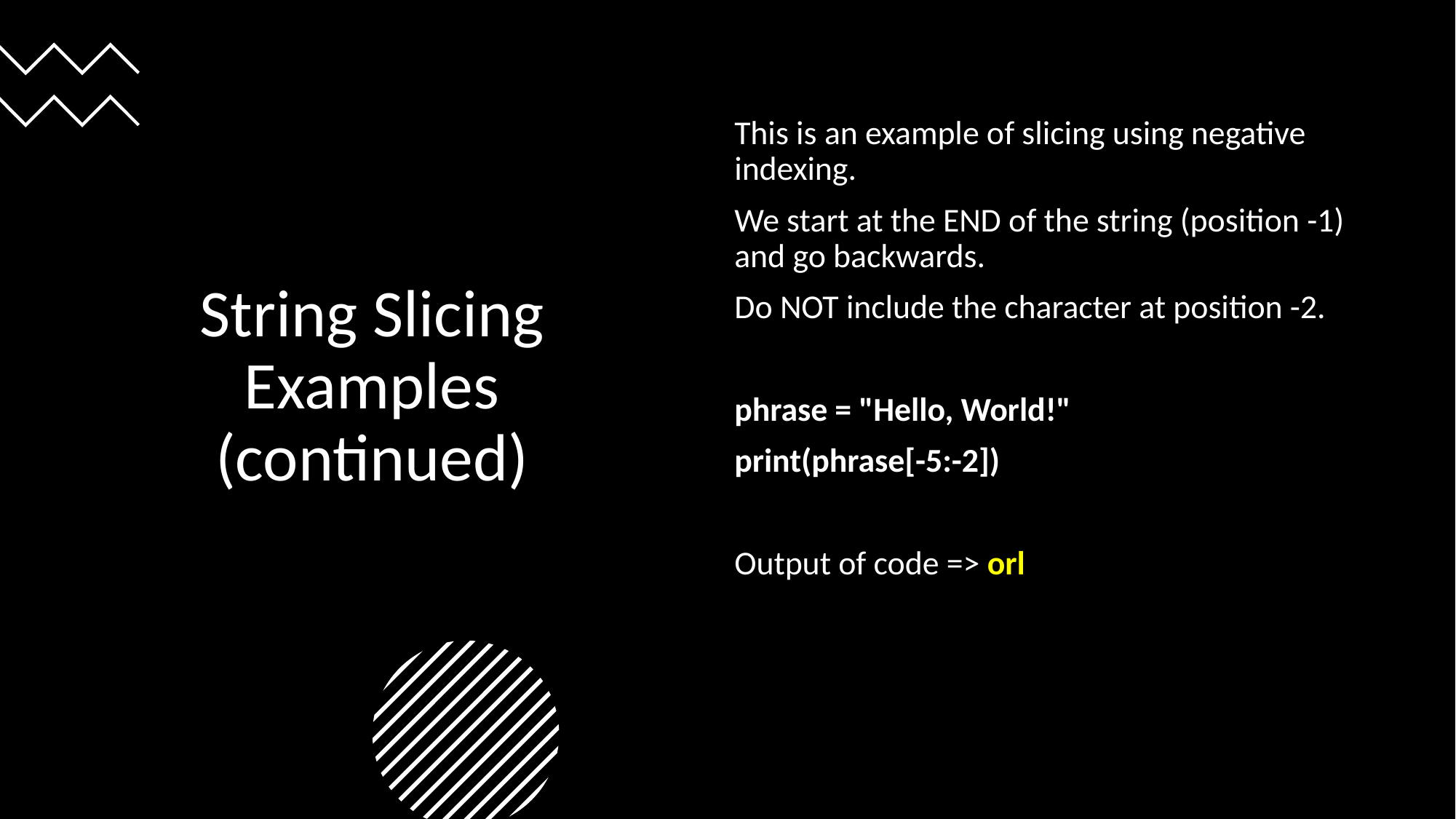

# String Slicing Examples (continued)
This is an example of slicing using negative indexing.
We start at the END of the string (position -1) and go backwards.
Do NOT include the character at position -2.

phrase = "Hello, World!"
print(phrase[-5:-2])

Output of code => orl